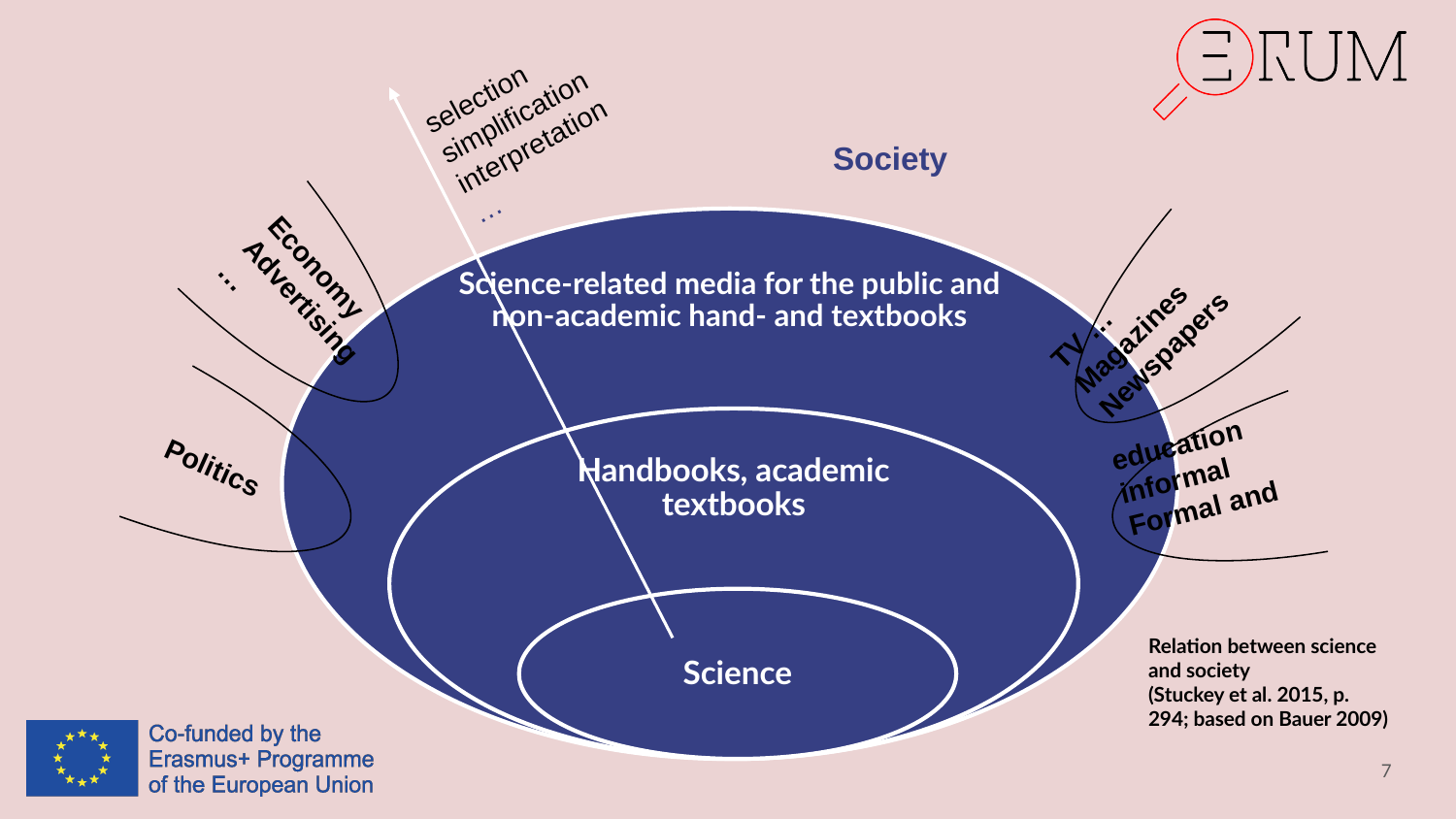

Economy
Advertising
…
Newspapers
Magazines
TV …
Society

Science-related media for the public and non-academic hand- and textbooks

Handbooks, academic textbooks
Science
Politics
Formal and informal education
selection
simplification
interpretation
…
Relation between science and society
(Stuckey et al. 2015, p. 294; based on Bauer 2009)
7